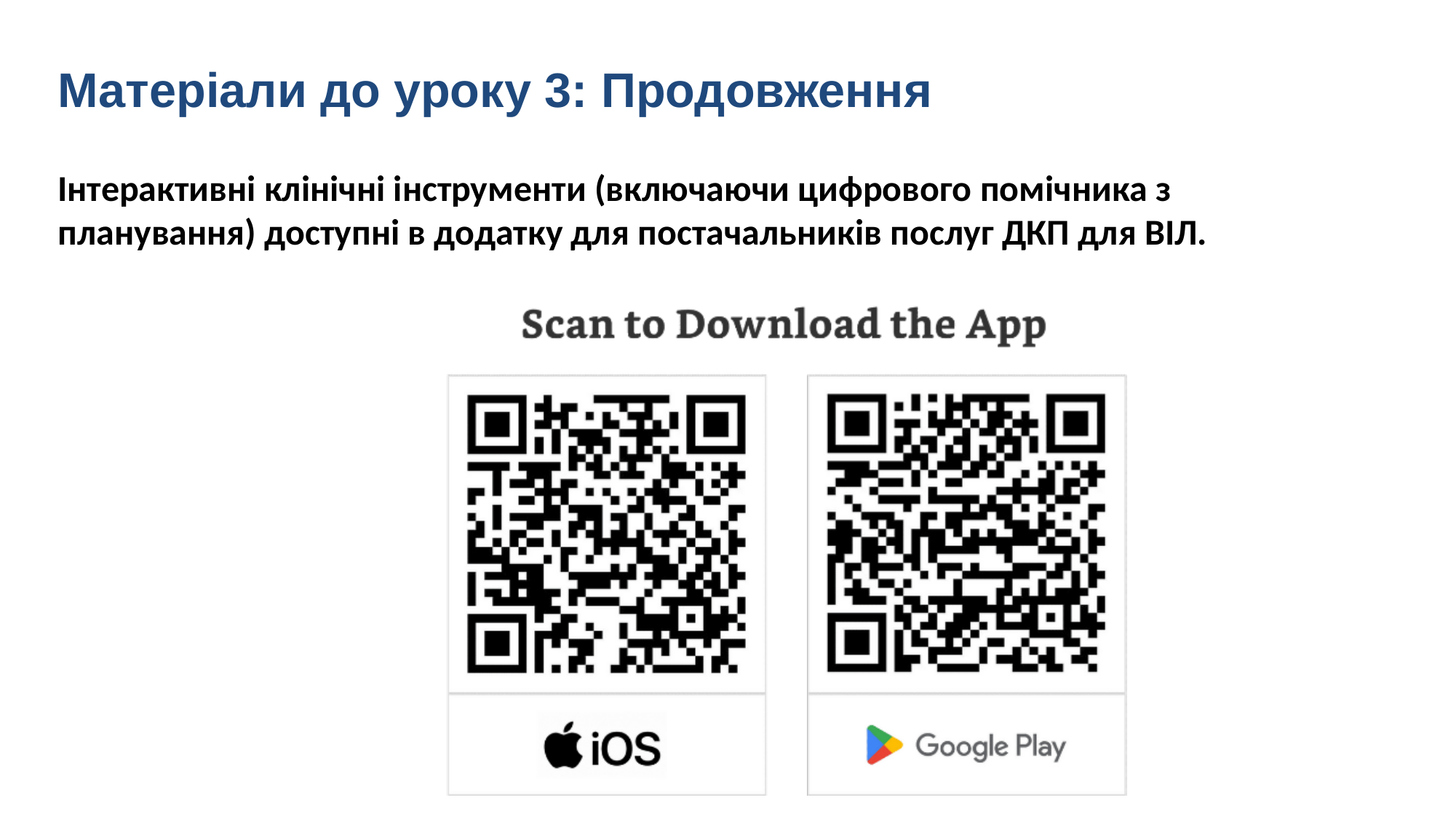

Матеріали до уроку 3: Продовження
Інтерактивні клінічні інструменти (включаючи цифрового помічника з планування) доступні в додатку для постачальників послуг ДКП для ВІЛ.